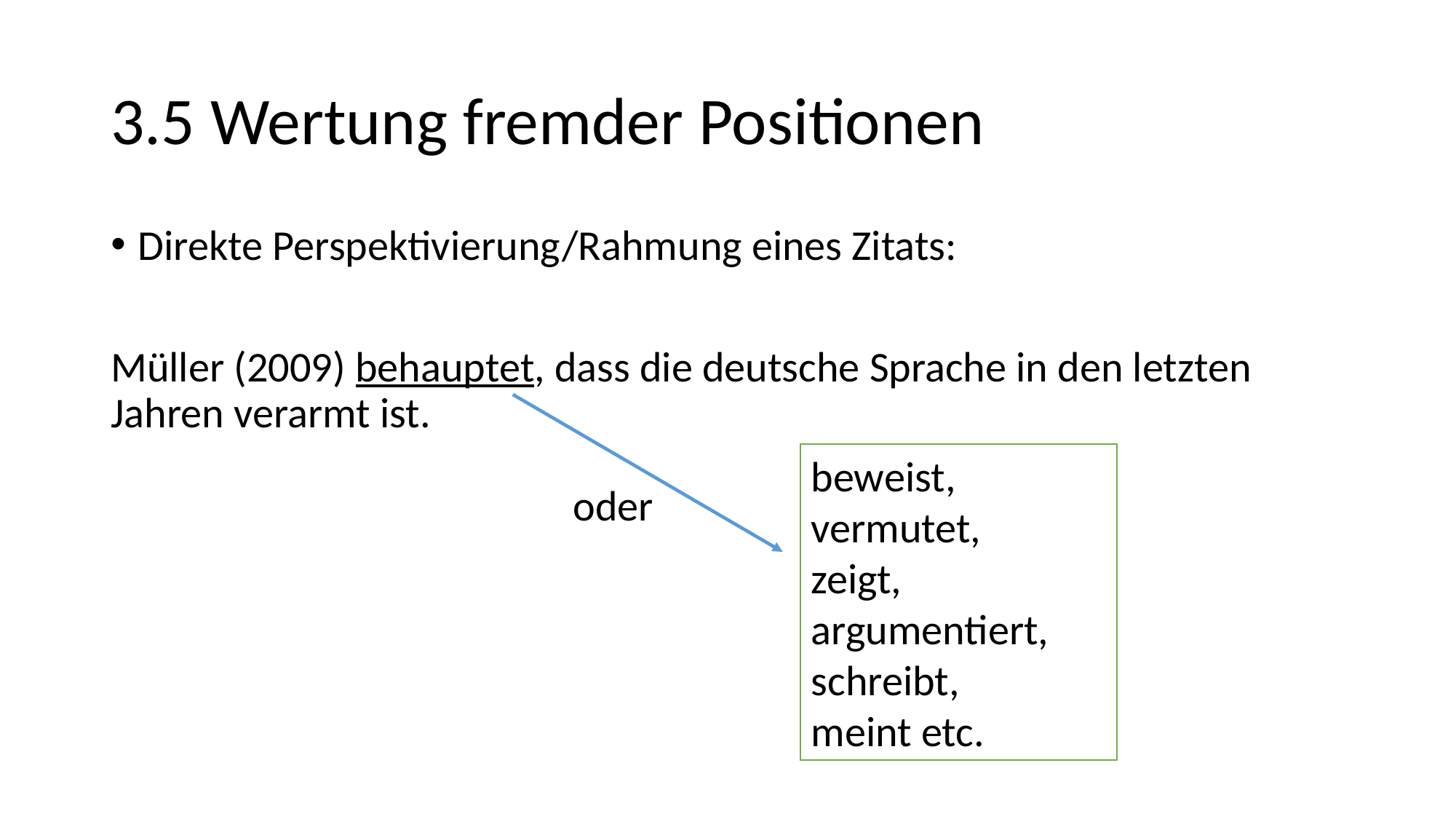

# 3.5 Wertung fremder Positionen
Direkte Perspektivierung/Rahmung eines Zitats:

Müller (2009) behauptet, dass die deutsche Sprache in den letzten Jahren verarmt ist.
beweist,
vermutet,
zeigt,
argumentiert,
schreibt,
meint etc.
oder